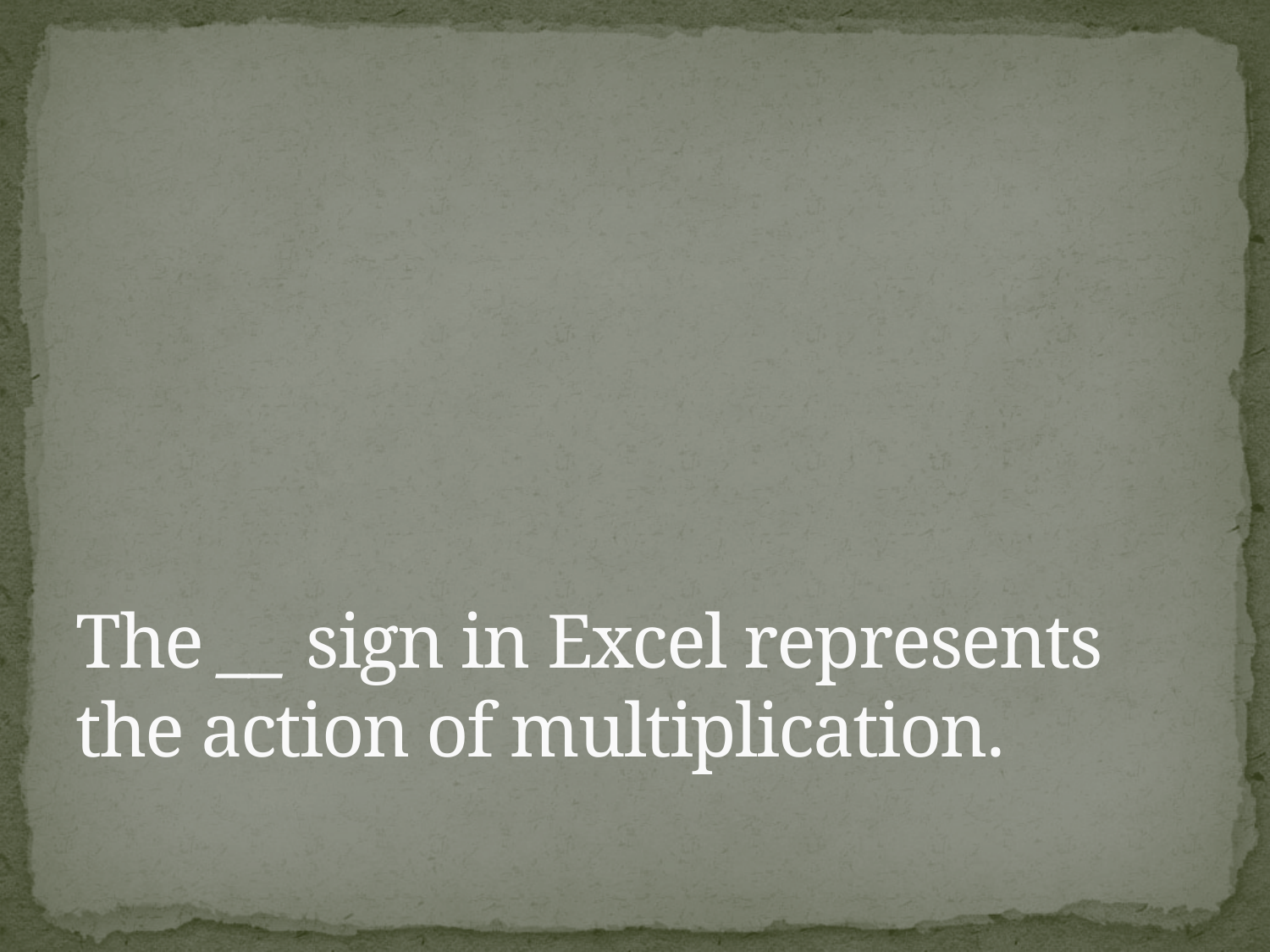

# The __ sign in Excel represents the action of multiplication.